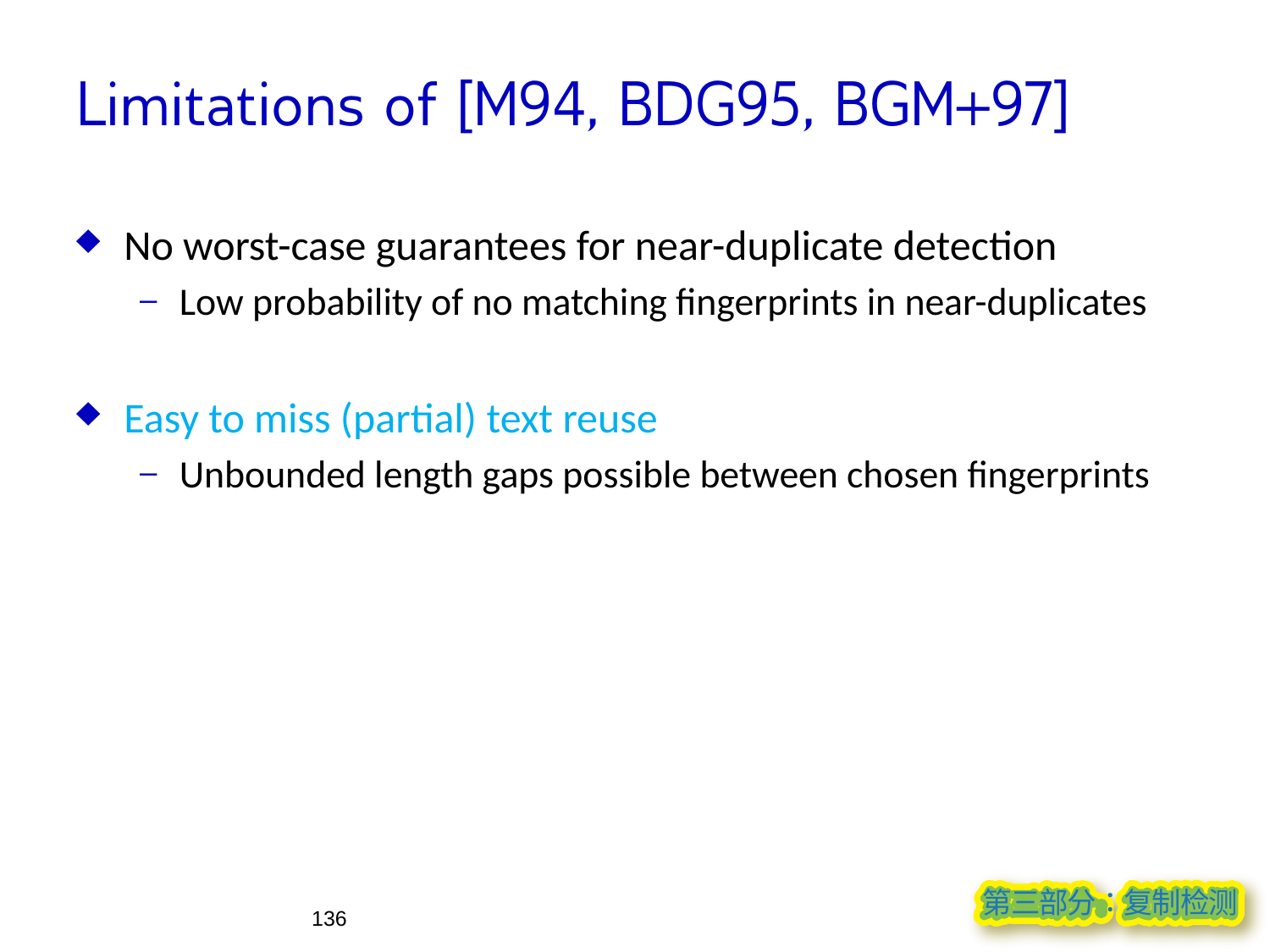

# Limitations of [M94, BDG95, BGM+97]
No worst-case guarantees for near-duplicate detection
Low probability of no matching fingerprints in near-duplicates

Easy to miss (partial) text reuse
Unbounded length gaps possible between chosen fingerprints
136